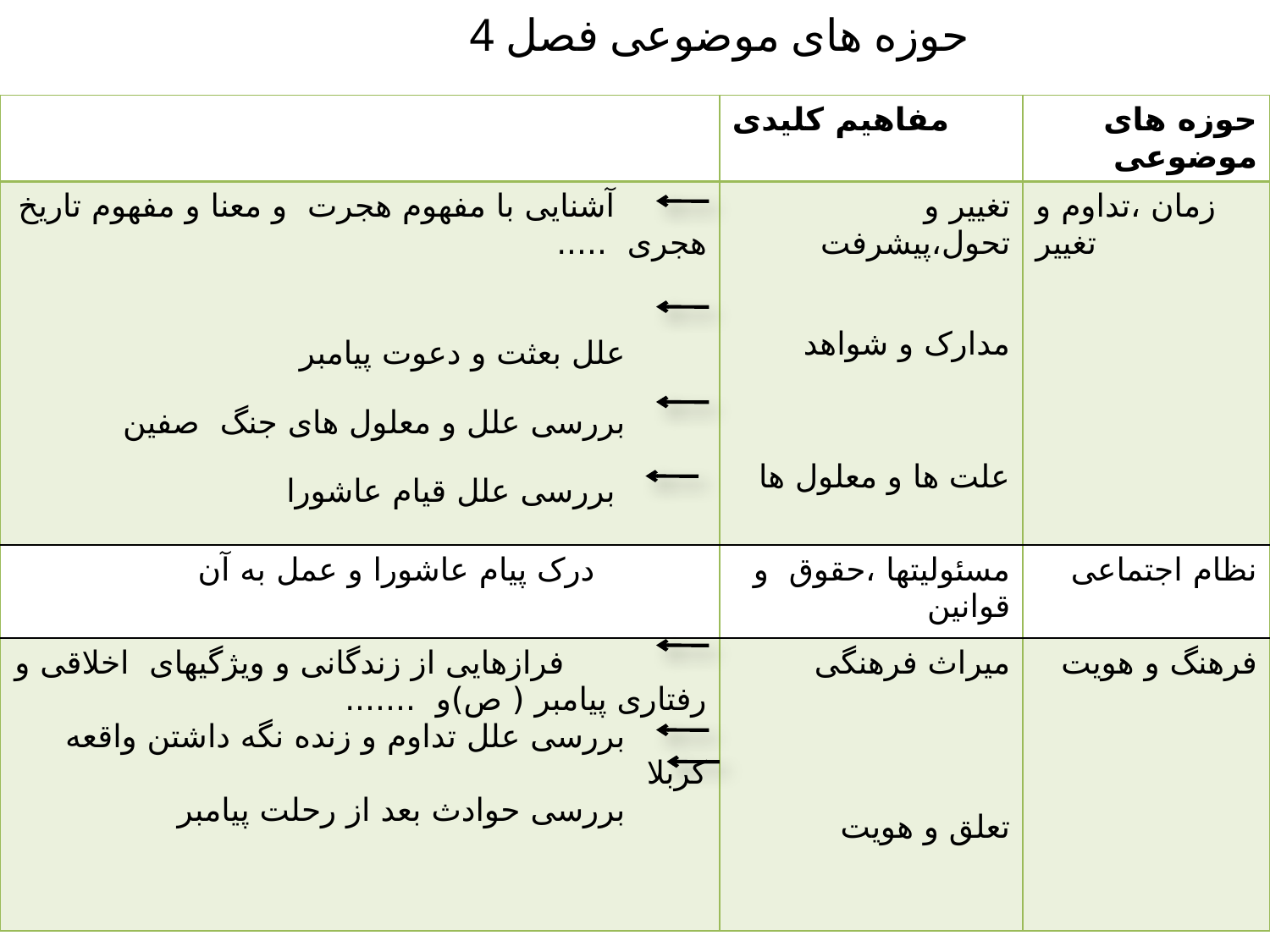

# حوزه های موضوعی فصل 4
|  | مفاهیم کلیدی | حوزه های موضوعی |
| --- | --- | --- |
| آشنایی با مفهوم هجرت و معنا و مفهوم تاریخ هجری ..... علل بعثت و دعوت پیامبر بررسی علل و معلول های جنگ صفین بررسی علل قیام عاشورا | تغییر و تحول،پیشرفت مدارک و شواهد علت ها و معلول ها | زمان ،تداوم و تغییر |
| درک پیام عاشورا و عمل به آن | مسئولیتها ،حقوق و قوانین | نظام اجتماعی |
| فرازهایی از زندگانی و ویژگیهای اخلاقی و رفتاری پیامبر ( ص)و ....... بررسی علل تداوم و زنده نگه داشتن واقعه کربلا بررسی حوادث بعد از رحلت پیامبر | میراث فرهنگی تعلق و هویت | فرهنگ و هویت |